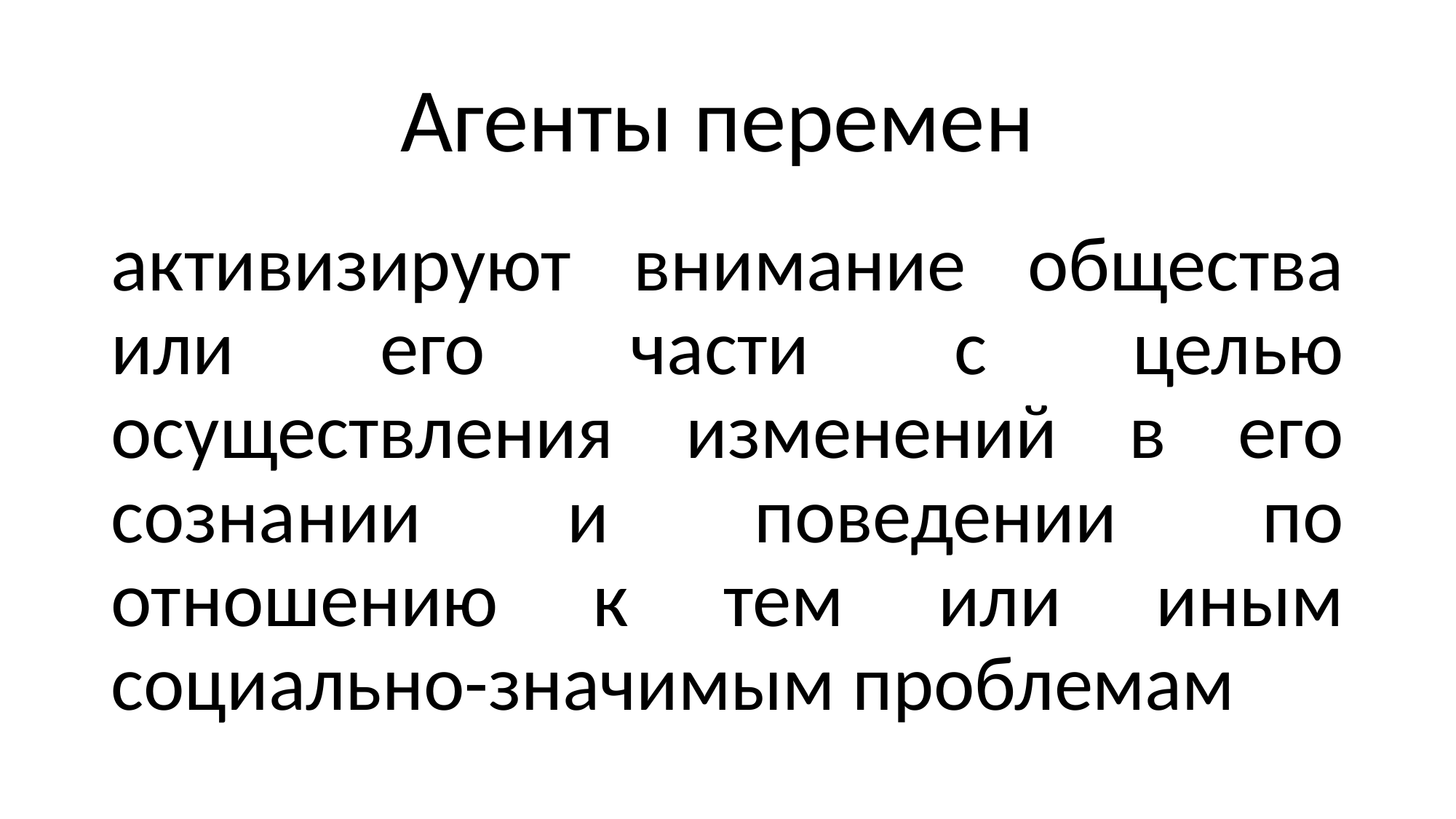

# Агенты перемен
активизируют внимание общества или его части с целью осуществления изменений в его сознании и поведении по отношению к тем или иным социально-значимым проблемам